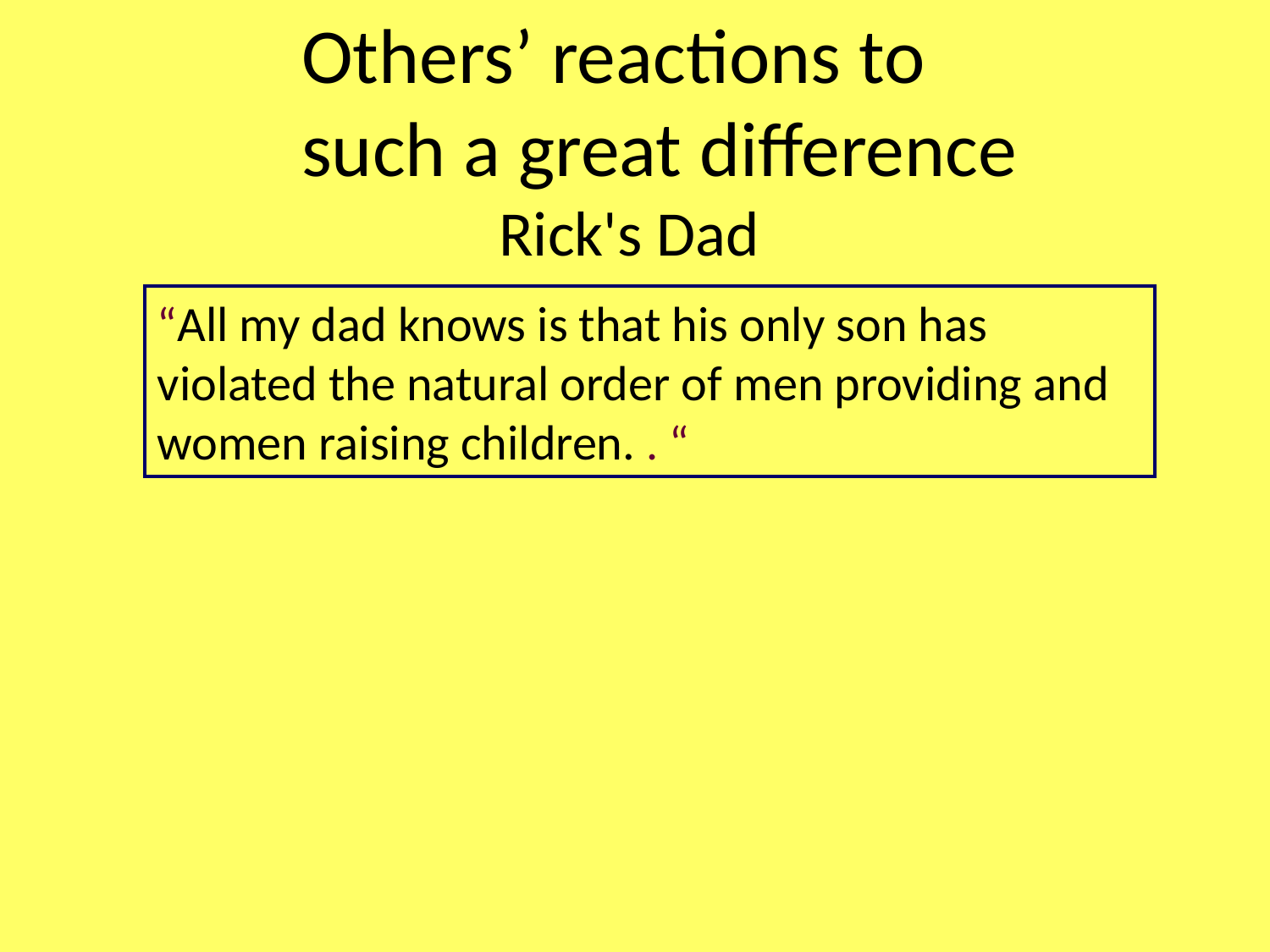

Others’ reactions to
such a great difference
Rick's Dad
“All my dad knows is that his only son has violated the natural order of men providing and women raising children. . “